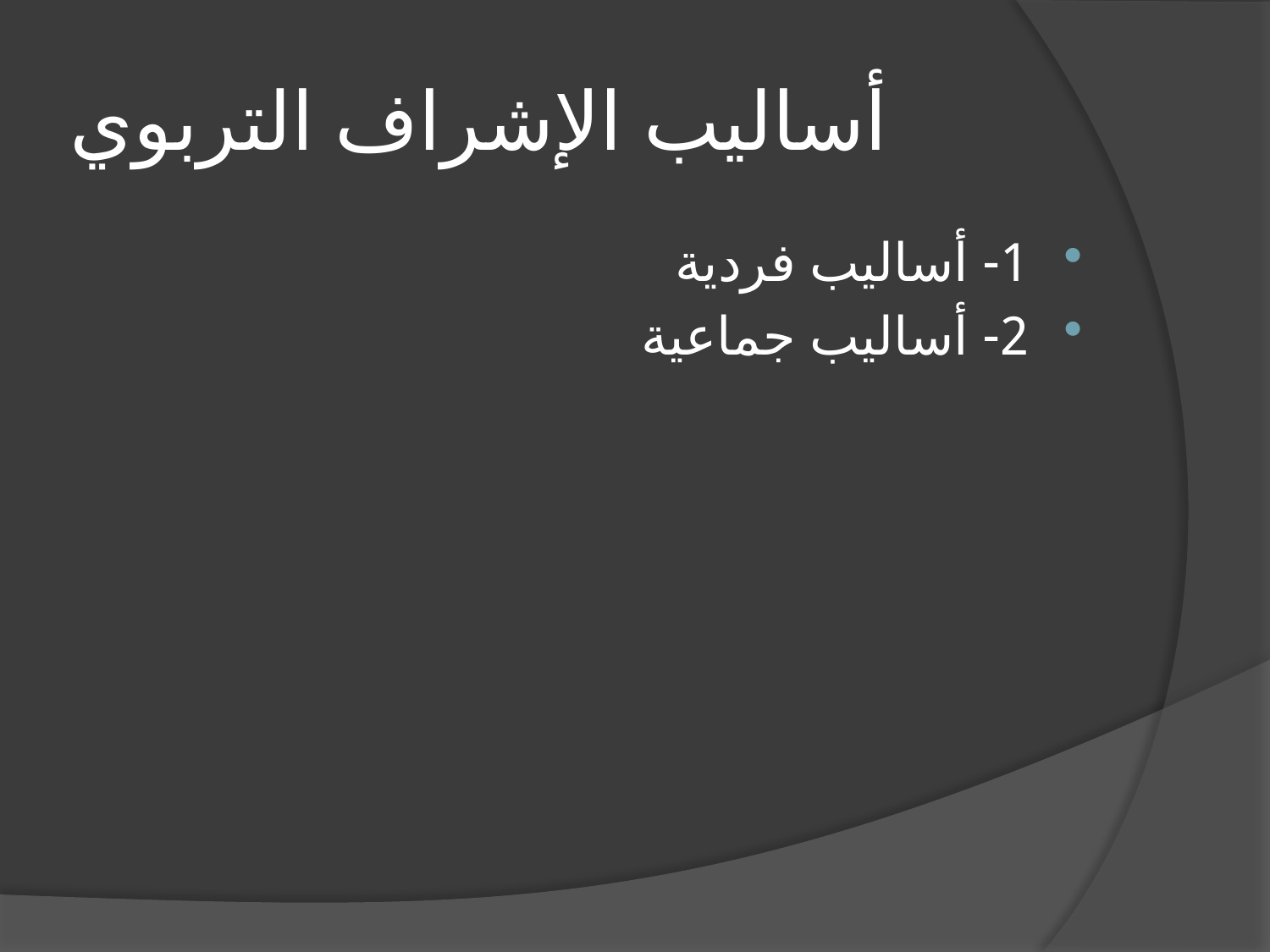

# أساليب الإشراف التربوي
1- أساليب فردية
2- أساليب جماعية